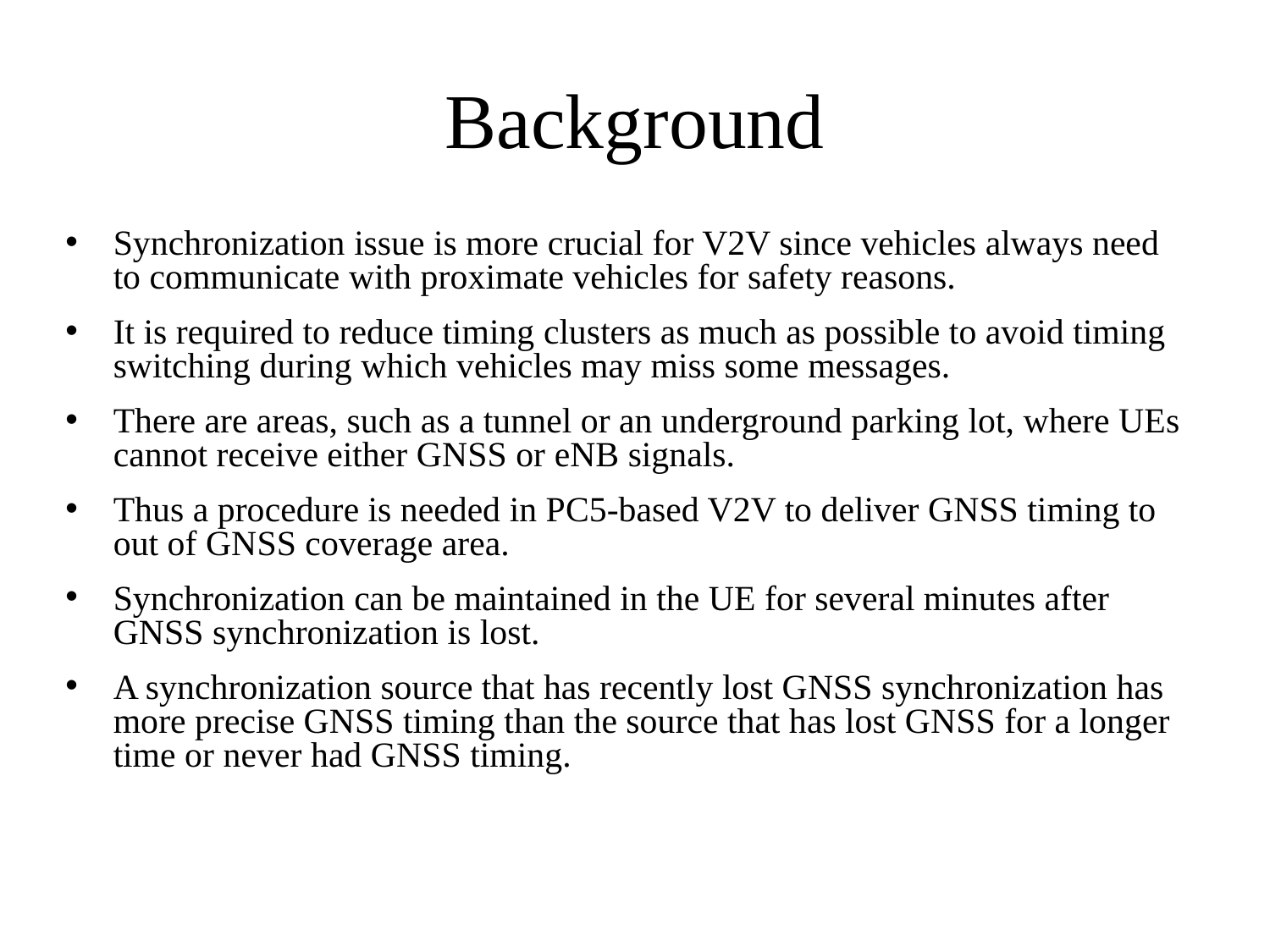

# Background
Synchronization issue is more crucial for V2V since vehicles always need to communicate with proximate vehicles for safety reasons.
It is required to reduce timing clusters as much as possible to avoid timing switching during which vehicles may miss some messages.
There are areas, such as a tunnel or an underground parking lot, where UEs cannot receive either GNSS or eNB signals.
Thus a procedure is needed in PC5-based V2V to deliver GNSS timing to out of GNSS coverage area.
Synchronization can be maintained in the UE for several minutes after GNSS synchronization is lost.
A synchronization source that has recently lost GNSS synchronization has more precise GNSS timing than the source that has lost GNSS for a longer time or never had GNSS timing.